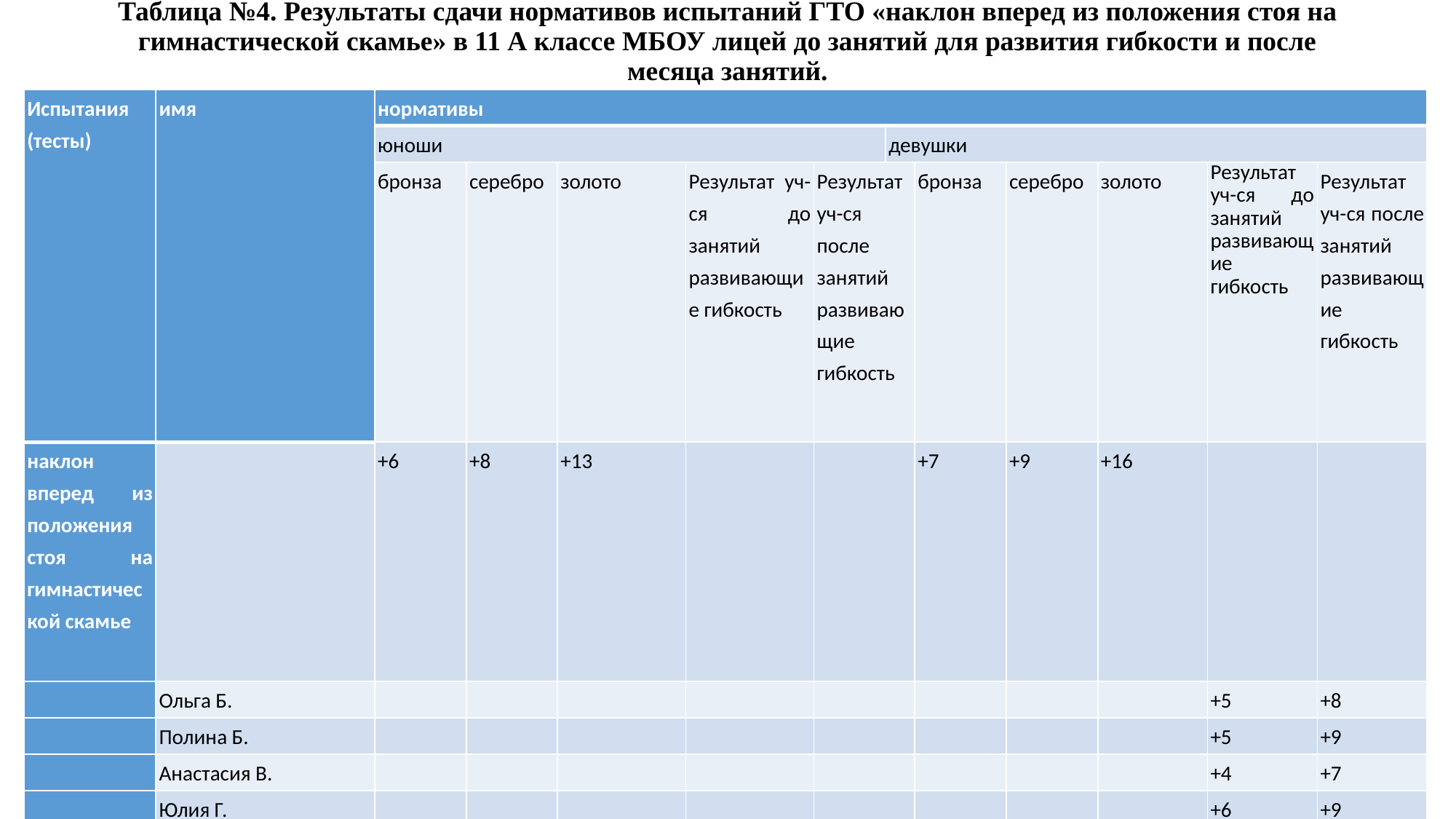

# Таблица №4. Результаты сдачи нормативов испытаний ГТО «наклон вперед из положения стоя на гимнастической скамье» в 11 А классе МБОУ лицей до занятий для развития гибкости и после месяца занятий.
| Испытания (тесты) | имя | нормативы |  |  |  |  |  |  |  |  |  |  |
| --- | --- | --- | --- | --- | --- | --- | --- | --- | --- | --- | --- | --- |
|  |  | юноши |  |  |  |  | девушки |  |  |  |  |  |
|  |  | бронза | серебро | золото | Результат уч-ся до занятий развивающие гибкость | Результат уч-ся после занятий развивающие гибкость |  | бронза | серебро | золото | Результат уч-ся до занятий развивающие гибкость | Результат уч-ся после занятий развивающие гибкость |
| наклон вперед из положения стоя на гимнастической скамье |  | +6 | +8 | +13 |  |  |  | +7 | +9 | +16 |  |  |
|  | Ольга Б. |  |  |  |  |  |  |  |  |  | +5 | +8 |
|  | Полина Б. |  |  |  |  |  |  |  |  |  | +5 | +9 |
|  | Анастасия В. |  |  |  |  |  |  |  |  |  | +4 | +7 |
|  | Юлия Г. |  |  |  |  |  |  |  |  |  | +6 | +9 |
|  | Алина Г. |  |  |  |  |  |  |  |  |  | +16 | +18 |
|  | Анастасия Г. |  |  |  |  |  |  |  |  |  | +4 | +8 |
|  | Анна К. |  |  |  |  |  |  |  |  |  | +7 | +10 |
|  | Константин К. |  |  |  | +4 | +6 |  |  |  |  |  |  |
|  | Степан К. |  |  |  | +5 | +7 |  |  |  |  |  |  |
|  | Дарья Л. |  |  |  |  |  |  |  |  |  | +7 | +10 |
|  | Максим Б. |  |  |  | +5 | +8 |  |  |  |  |  |  |
|  | Иван Ц. |  |  |  | +4 | +9 |  |  |  |  |  |  |
|  | Егор Ш. |  |  |  | +6 | +12 |  |  |  |  |  |  |
|  | Татьяна Ю. |  |  |  |  |  |  |  |  |  | +6 | +11 |